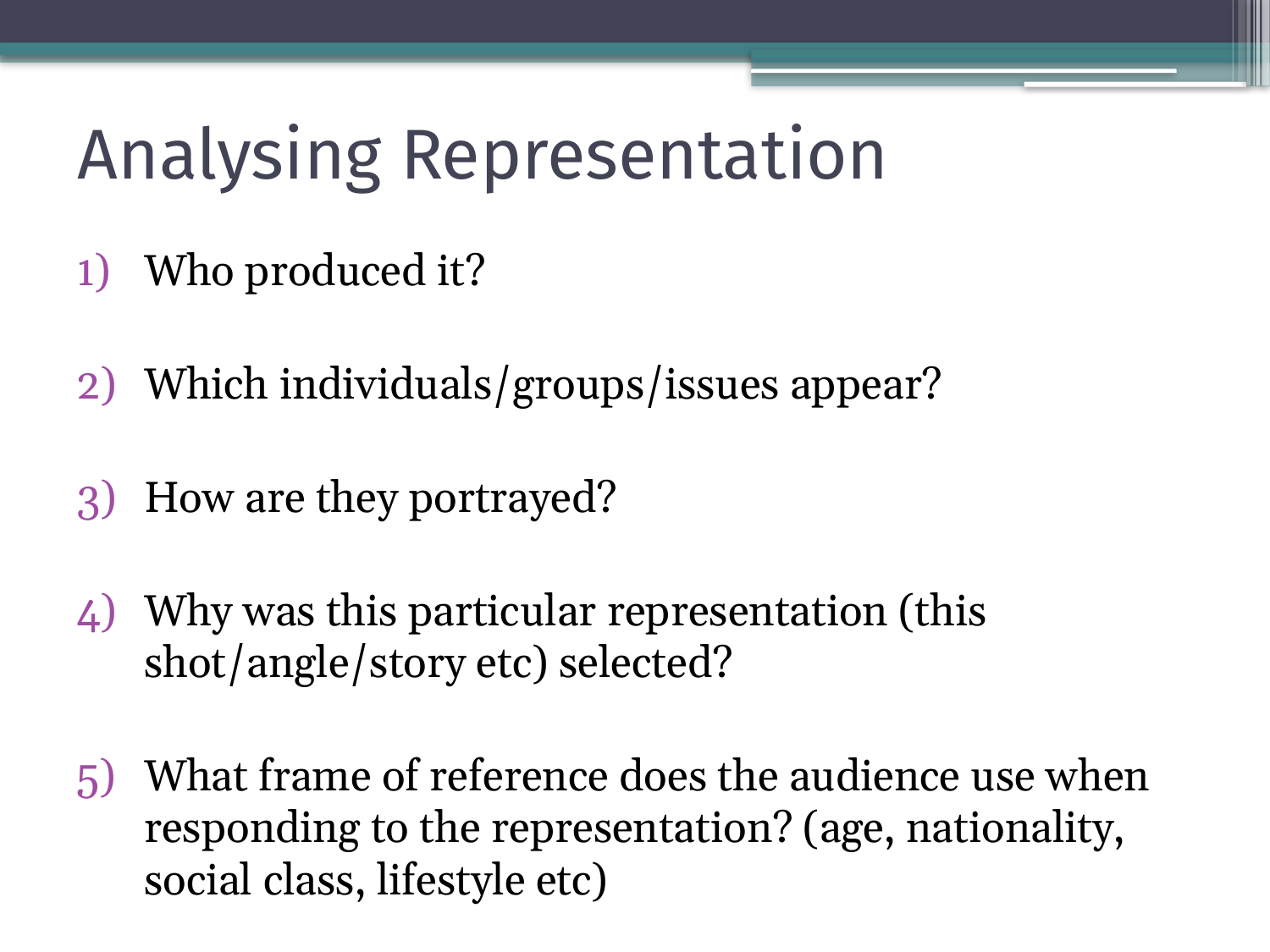

# Analysing Representation
Who produced it?

Which individuals/groups/issues appear?

How are they portrayed?

Why was this particular representation (this shot/angle/story etc) selected?

What frame of reference does the audience use when responding to the representation? (age, nationality, social class, lifestyle etc)